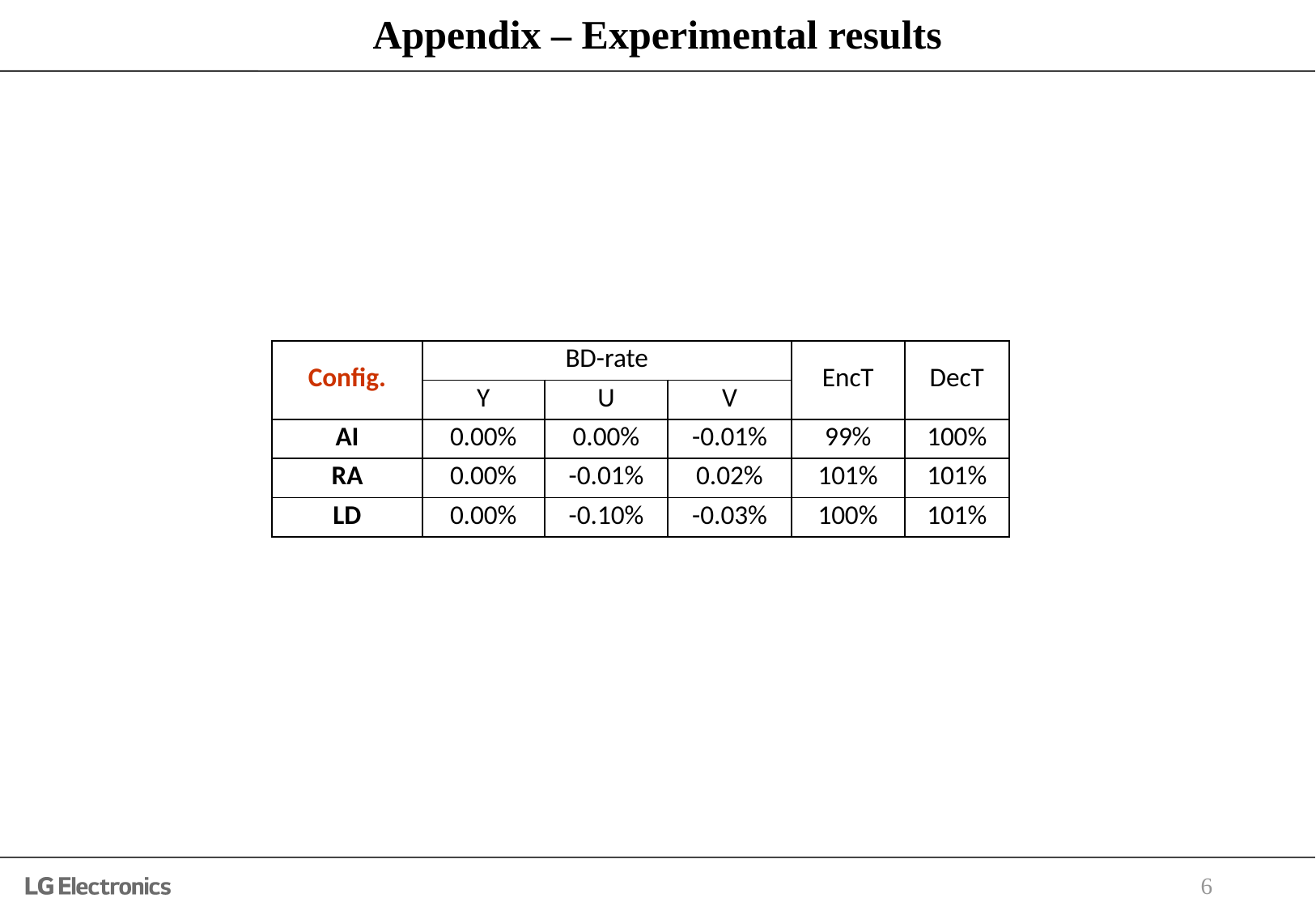

# Appendix – Experimental results

| Config. | BD-rate |  |  | EncT | DecT |
| --- | --- | --- | --- | --- | --- |
|  | Y | U | V |  |  |
| AI | 0.00% | 0.00% | -0.01% | 99% | 100% |
| RA | 0.00% | -0.01% | 0.02% | 101% | 101% |
| LD | 0.00% | -0.10% | -0.03% | 100% | 101% |
6